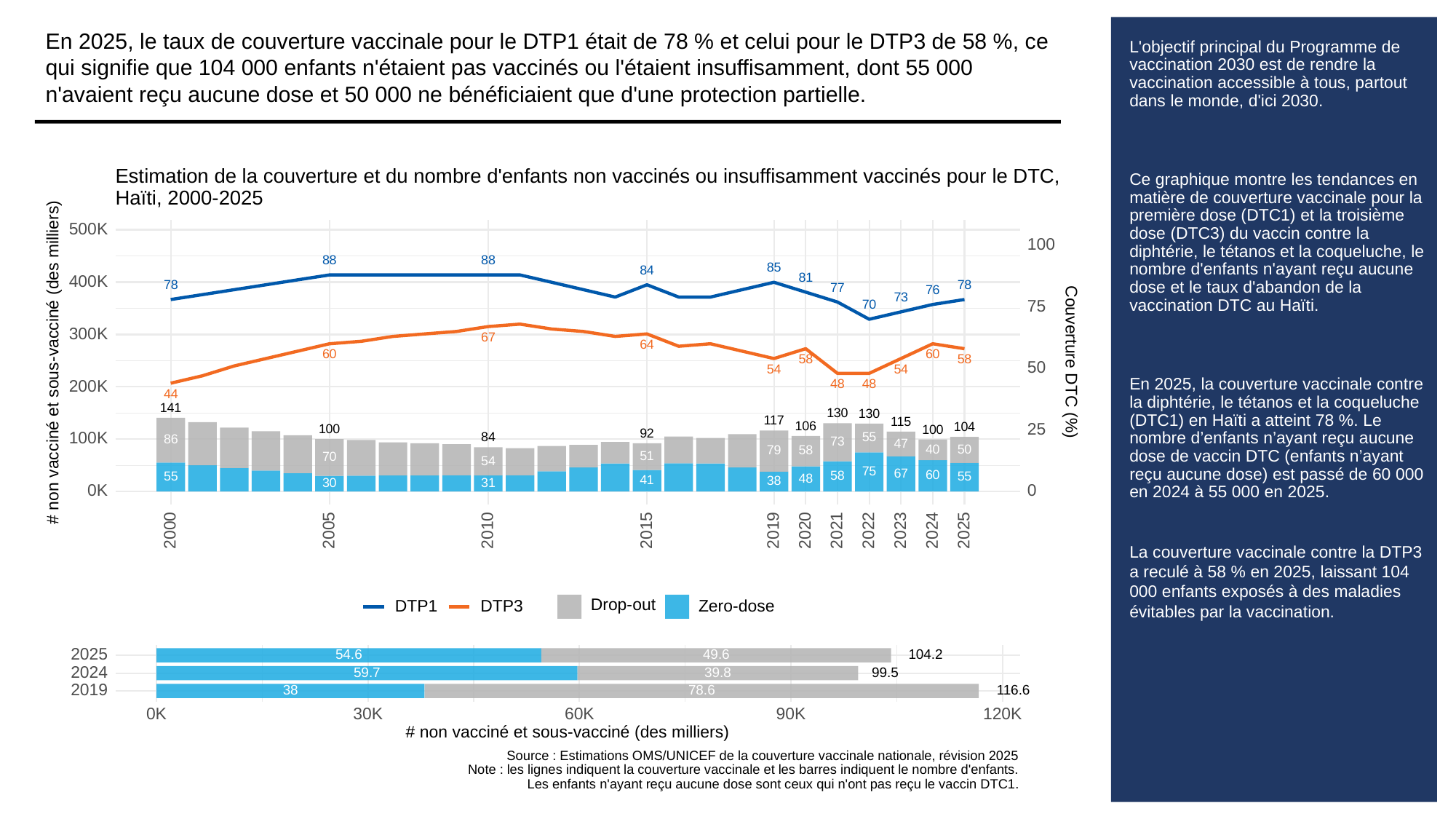

En 2025, le taux de couverture vaccinale pour le DTP1 était de 78 % et celui pour le DTP3 de 58 %, ce qui signifie que 104 000 enfants n'étaient pas vaccinés ou l'étaient insuffisamment, dont 55 000 n'avaient reçu aucune dose et 50 000 ne bénéficiaient que d'une protection partielle.
# L'objectif principal du Programme de vaccination 2030 est de rendre la vaccination accessible à tous, partout dans le monde, d'ici 2030.

Ce graphique montre les tendances en matière de couverture vaccinale pour la première dose (DTC1) et la troisième dose (DTC3) du vaccin contre la diphtérie, le tétanos et la coqueluche, le nombre d'enfants n'ayant reçu aucune dose et le taux d'abandon de la vaccination DTC au Haïti.

En 2025, la couverture vaccinale contre la diphtérie, le tétanos et la coqueluche (DTC1) en Haïti a atteint 78 %. Le nombre d’enfants n’ayant reçu aucune dose de vaccin DTC (enfants n’ayant reçu aucune dose) est passé de 60 000 en 2024 à 55 000 en 2025.

La couverture vaccinale contre la DTP3 a reculé à 58 % en 2025, laissant 104 000 enfants exposés à des maladies évitables par la vaccination.

Estimation de la couverture et du nombre d'enfants non vaccinés ou insuffisamment vaccinés pour le DTC,
Haïti, 2000-2025

500K

100

88
88
85
84
81

400K
78
78

77
76
73
70
75

300K
67

64
60
60
# non vacciné et sous-vacciné (des milliers)
Couverture DTC (%)
58
58

50
54
54
48
48
200K

44
141
130
130

117
115

106

104

25
100
100

92

100K
55
84

86

73

47

40
50

79
58

51

70

54

75

67

60

58

55
55

48

41
38
31
30
0K
0

2023
2000
2005
2010
2015
2019
2020
2021
2022
2024
2025

Drop-out
DTP3
Zero-dose
DTP1

2025
54.6
49.6
104.2

2024
39.8
59.7
99.5

2019
38
78.6
116.6

30K
0K
60K
90K
120K
# non vacciné et sous-vacciné (des milliers)
Source : Estimations OMS/UNICEF de la couverture vaccinale nationale, révision 2025
Note : les lignes indiquent la couverture vaccinale et les barres indiquent le nombre d'enfants.
Les enfants n'ayant reçu aucune dose sont ceux qui n'ont pas reçu le vaccin DTC1.